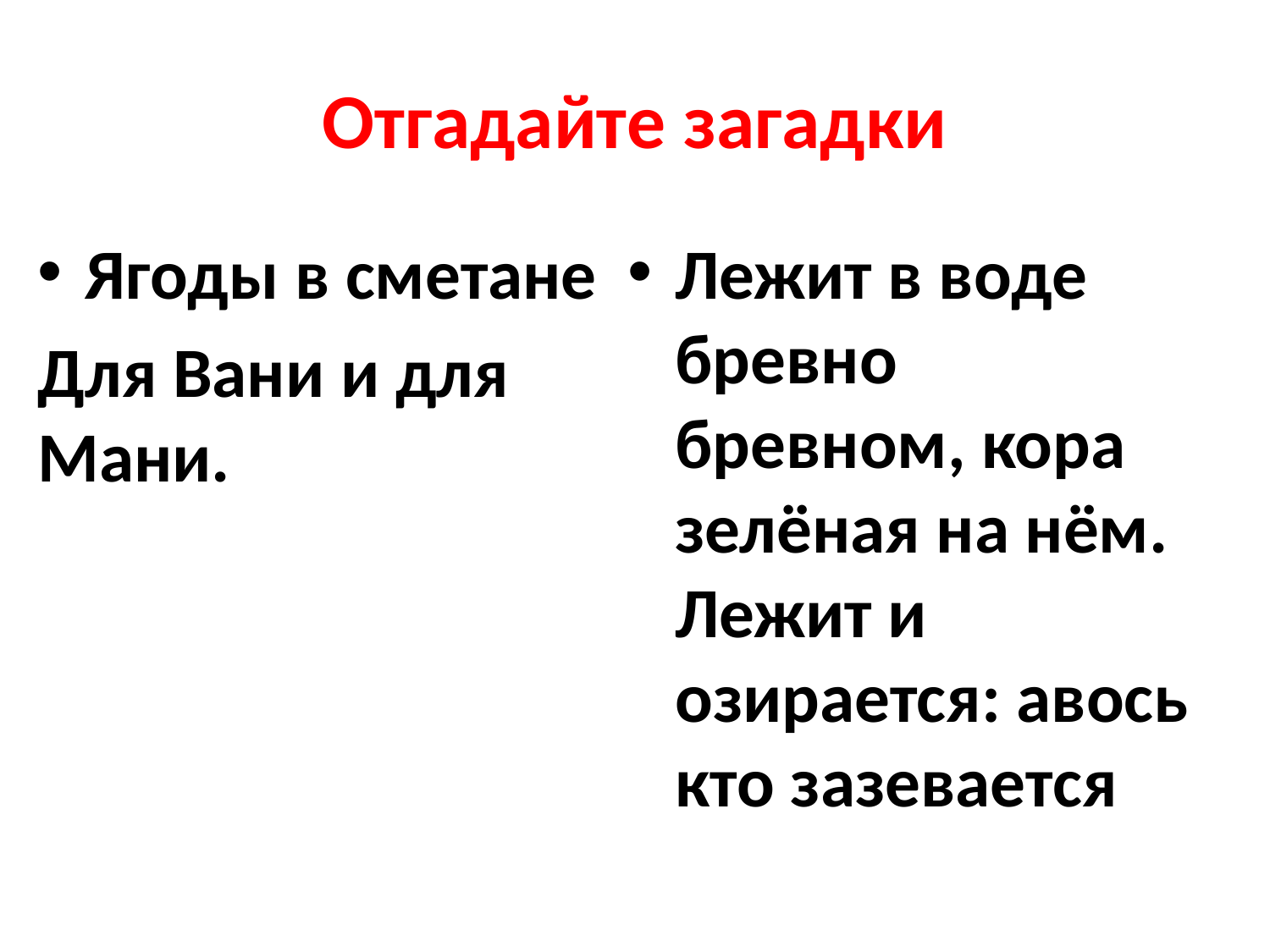

# Отгадайте загадки
Ягоды в сметане
Для Вани и для Мани.

Лежит в воде бревно бревном, кора зелёная на нём. Лежит и озирается: авось кто зазевается